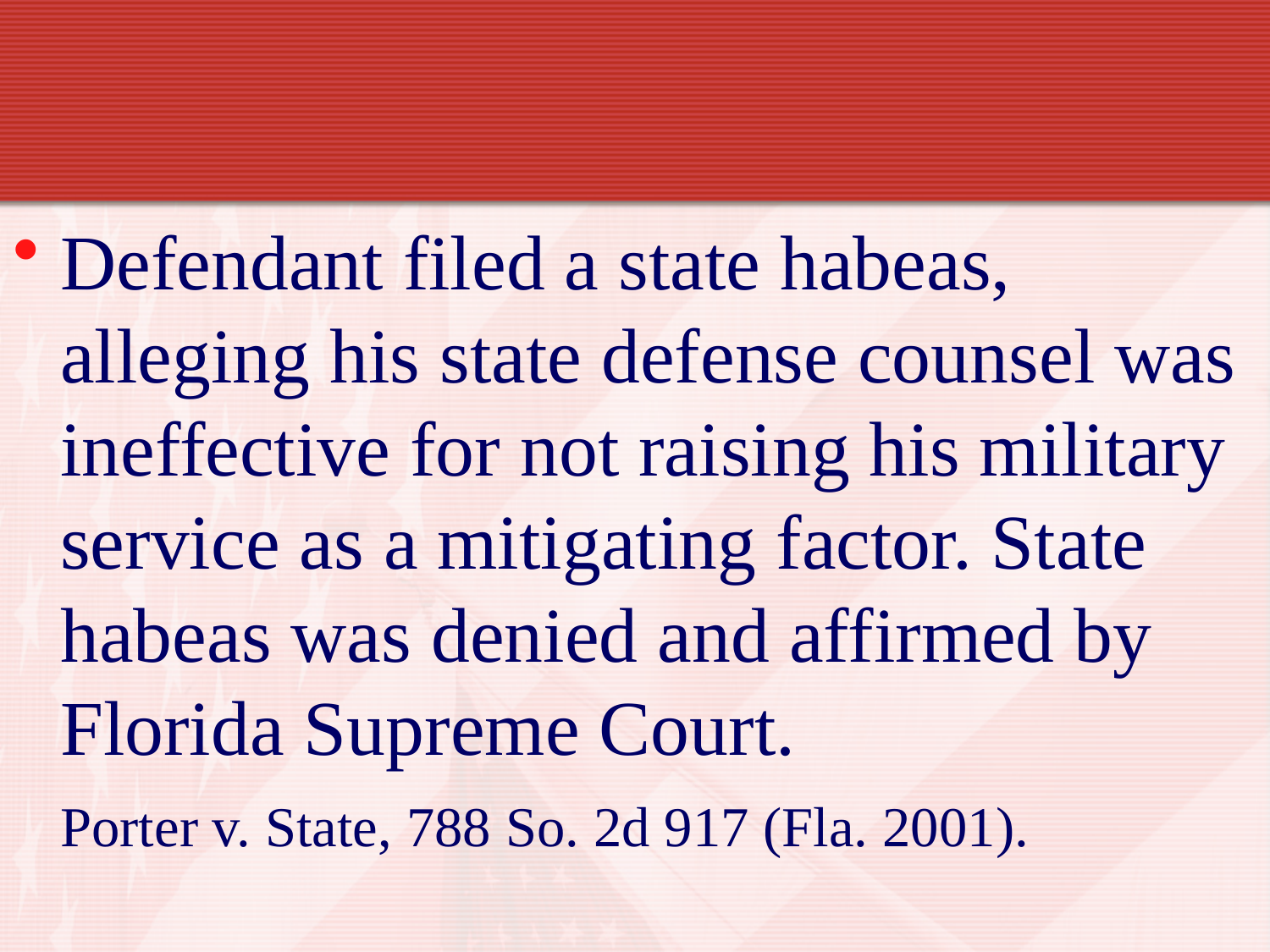

Defendant filed a state habeas, alleging his state defense counsel was ineffective for not raising his military service as a mitigating factor. State habeas was denied and affirmed by Florida Supreme Court.
   Porter v. State, 788 So. 2d 917 (Fla. 2001).